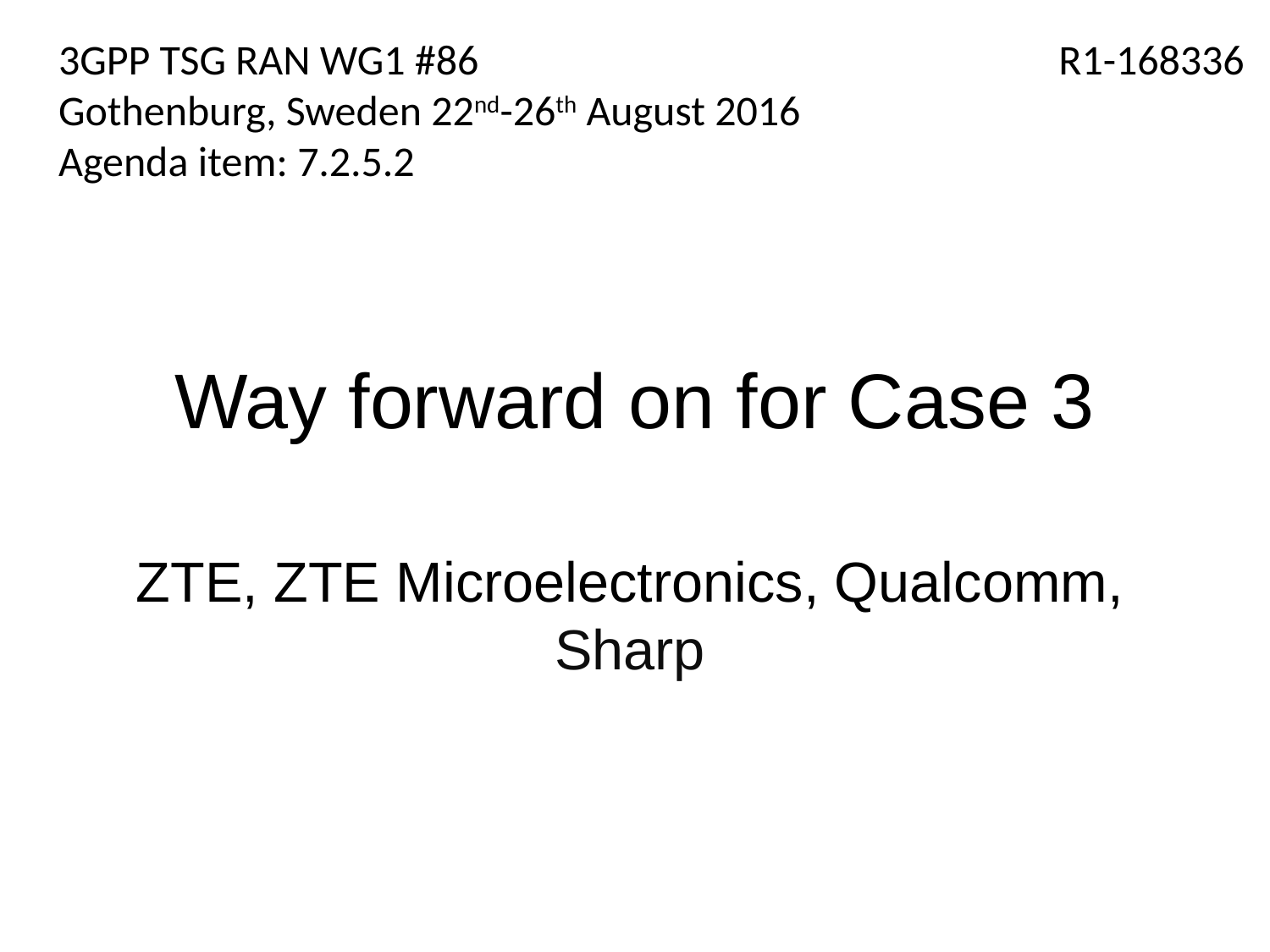

3GPP TSG RAN WG1 #86
Gothenburg, Sweden 22nd-26th August 2016
Agenda item: 7.2.5.2
R1-168336
# Way forward on for Case 3
ZTE, ZTE Microelectronics, Qualcomm, Sharp